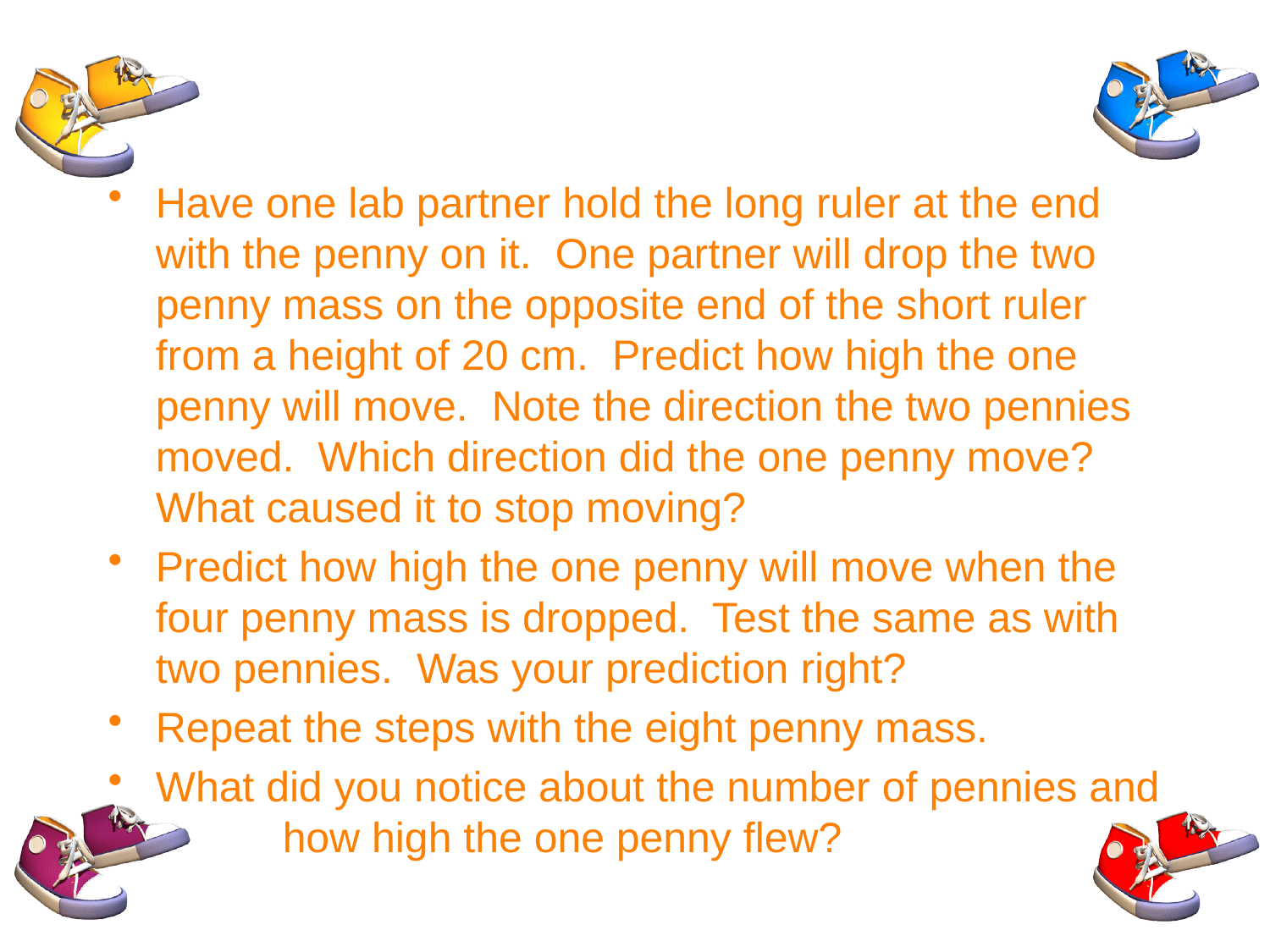

Have one lab partner hold the long ruler at the end with the penny on it.  One partner will drop the two penny mass on the opposite end of the short ruler from a height of 20 cm.  Predict how high the one penny will move.  Note the direction the two pennies moved.  Which direction did the one penny move?  What caused it to stop moving?
Predict how high the one penny will move when the four penny mass is dropped.  Test the same as with two pennies.  Was your prediction right?
Repeat the steps with the eight penny mass.
What did you notice about the number of pennies and 	how high the one penny flew?